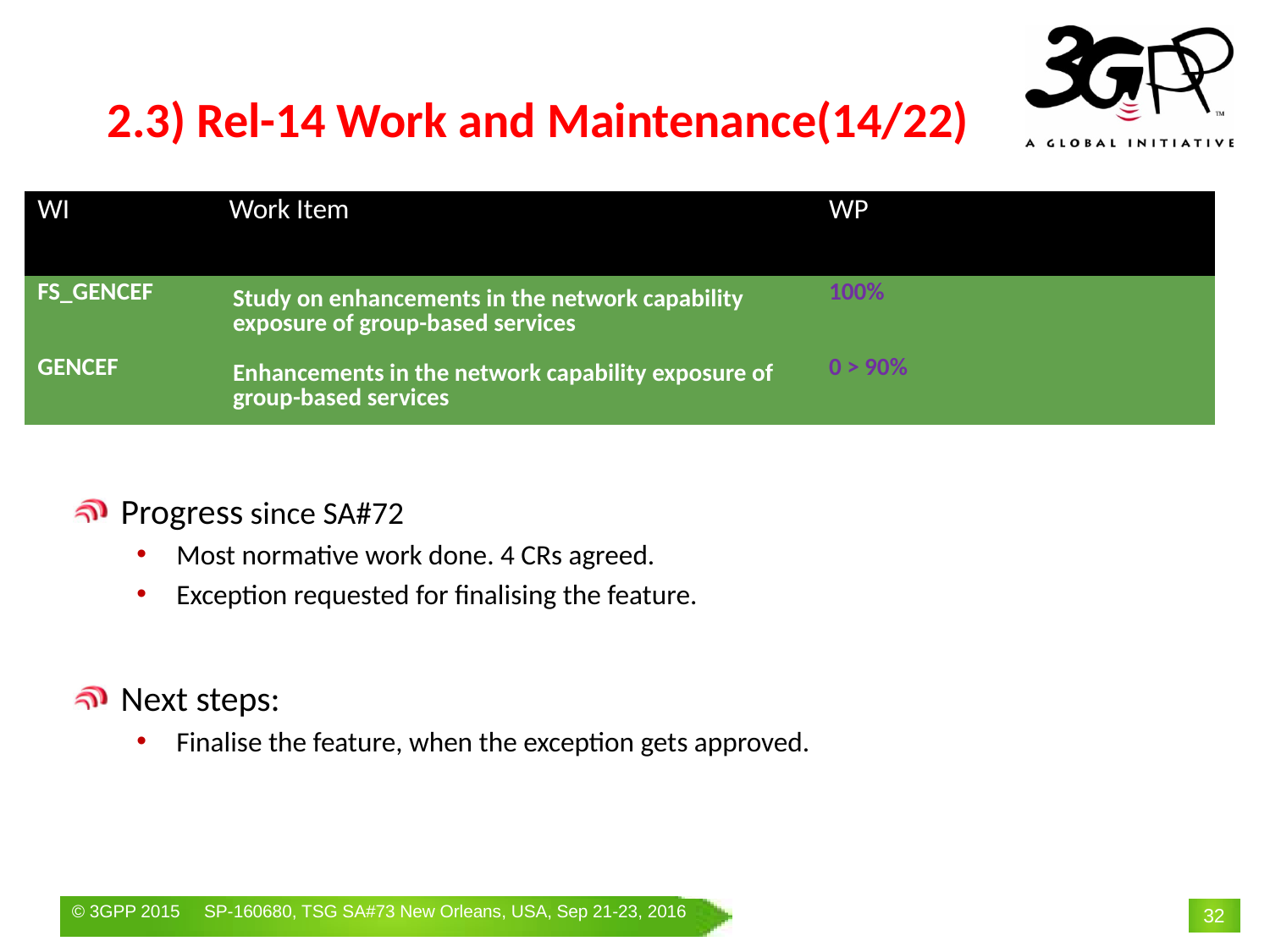

# 2.3) Rel-14 Work and Maintenance(14/22)
| WI | Work Item | WP |  |  |
| --- | --- | --- | --- | --- |
| FS\_GENCEF | Study on enhancements in the network capability exposure of group-based services | 100% |  |  |
| GENCEF | Enhancements in the network capability exposure of group-based services | 0 > 90% |  |  |
Progress since SA#72
Most normative work done. 4 CRs agreed.
Exception requested for finalising the feature.

Next steps:
Finalise the feature, when the exception gets approved.